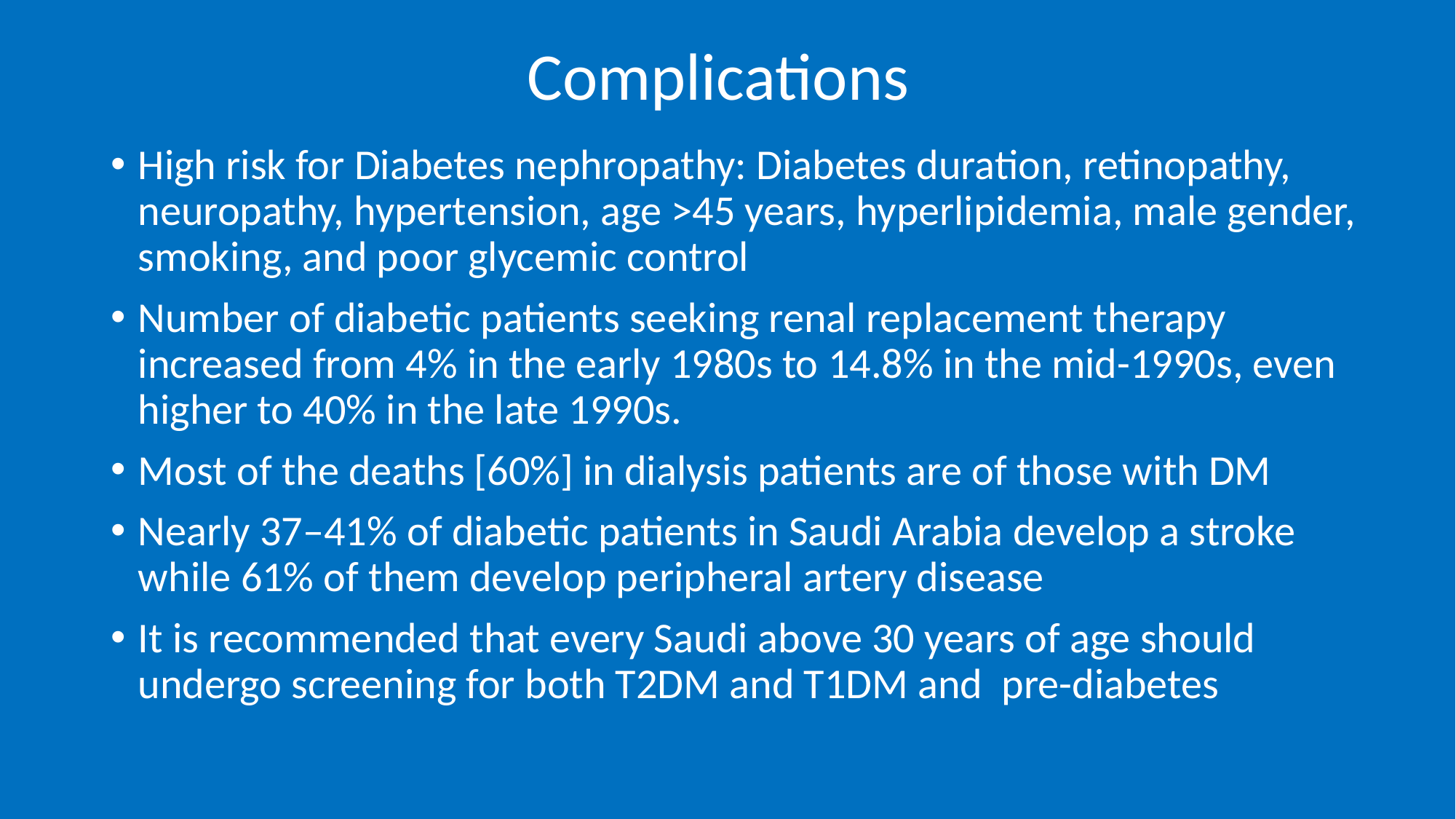

# Complications
High risk for Diabetes nephropathy: Diabetes duration, retinopathy, neuropathy, hypertension, age >45 years, hyperlipidemia, male gender, smoking, and poor glycemic control
Number of diabetic patients seeking renal replacement therapy increased from 4% in the early 1980s to 14.8% in the mid-1990s, even higher to 40% in the late 1990s.
Most of the deaths [60%] in dialysis patients are of those with DM
Nearly 37–41% of diabetic patients in Saudi Arabia develop a stroke while 61% of them develop peripheral artery disease
It is recommended that every Saudi above 30 years of age should undergo screening for both T2DM and T1DM and  pre-diabetes